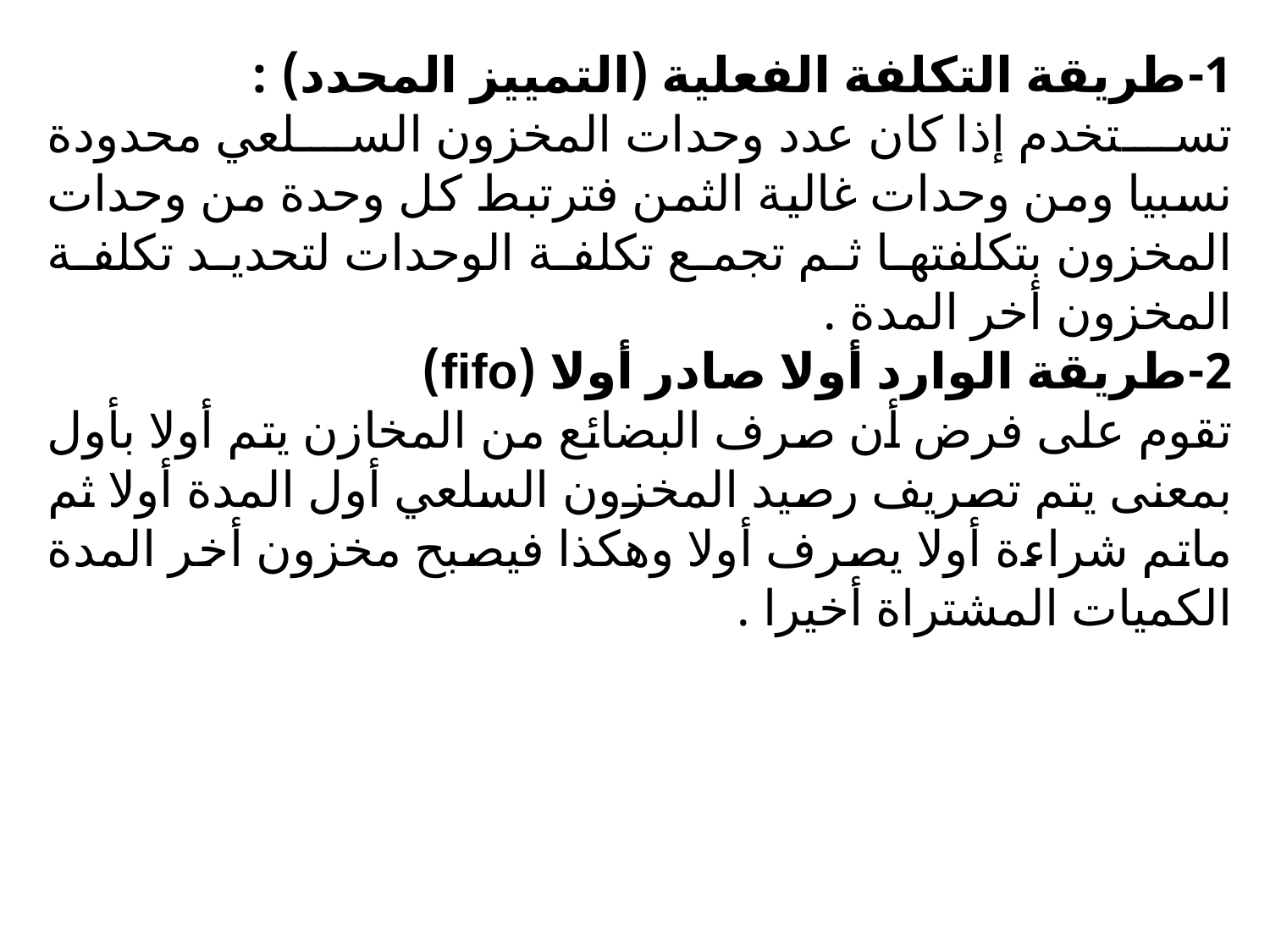

1-طريقة التكلفة الفعلية (التمييز المحدد) :
تستخدم إذا كان عدد وحدات المخزون السلعي محدودة نسبيا ومن وحدات غالية الثمن فترتبط كل وحدة من وحدات المخزون بتكلفتها ثم تجمع تكلفة الوحدات لتحديد تكلفة المخزون أخر المدة .
2-طريقة الوارد أولا صادر أولا (fifo)
تقوم على فرض أن صرف البضائع من المخازن يتم أولا بأول بمعنى يتم تصريف رصيد المخزون السلعي أول المدة أولا ثم ماتم شراءة أولا يصرف أولا وهكذا فيصبح مخزون أخر المدة الكميات المشتراة أخيرا .